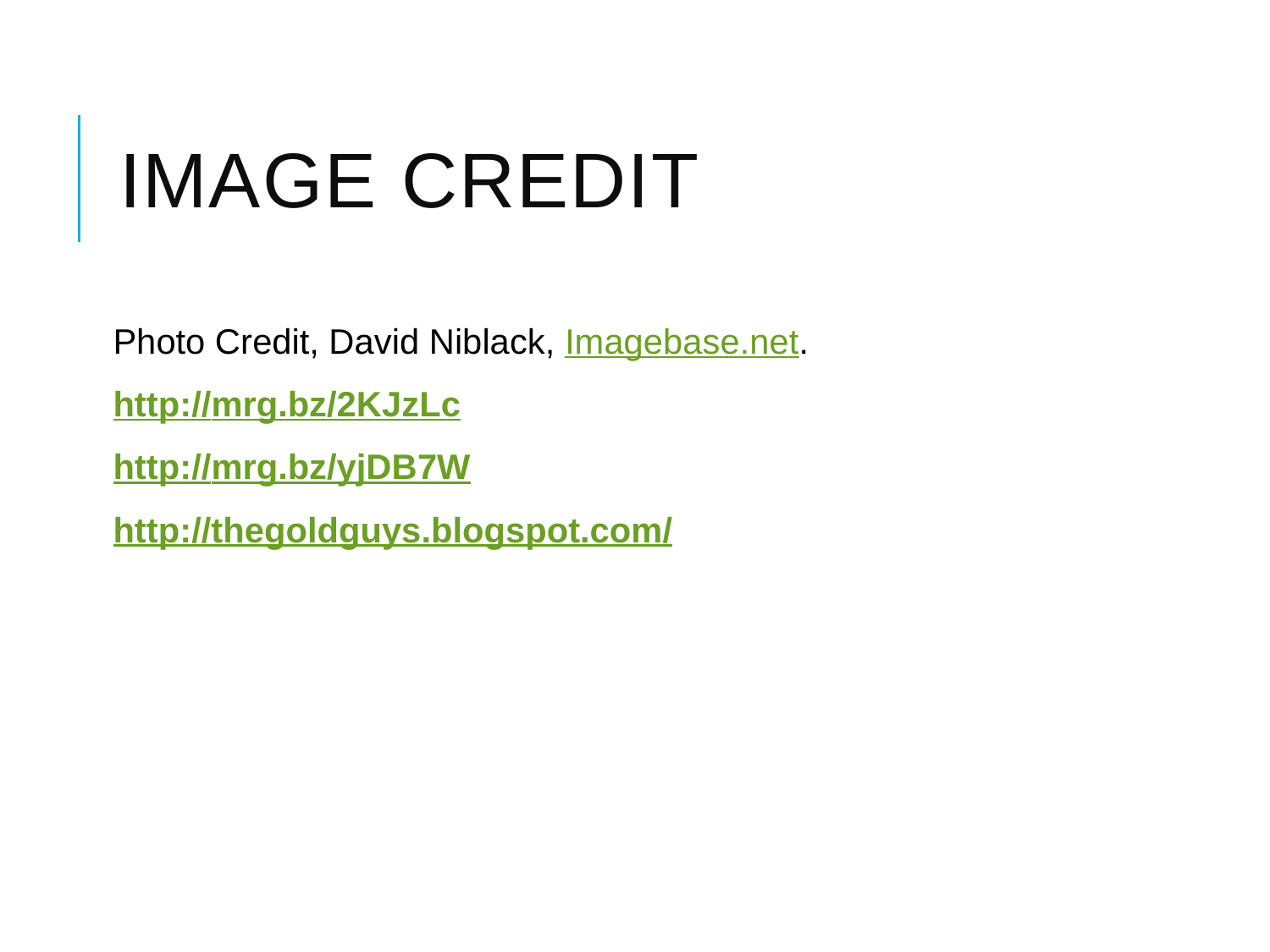

# Image Credit
Photo Credit, David Niblack, Imagebase.net.
http://mrg.bz/2KJzLc
http://mrg.bz/yjDB7W
http://thegoldguys.blogspot.com/